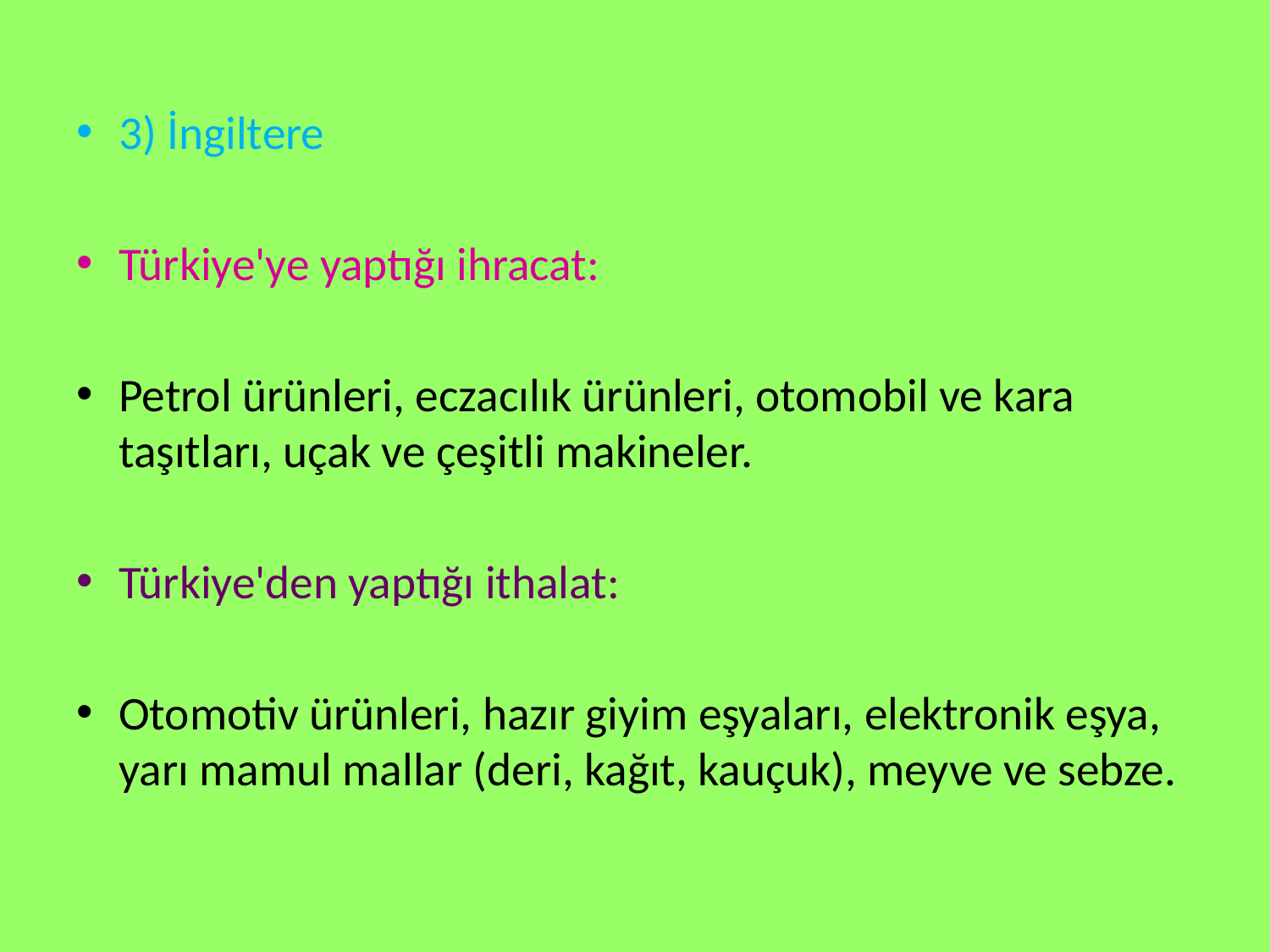

3) İngiltere

Türkiye'ye yaptığı ihracat:

Petrol ürünleri, eczacılık ürünleri, otomobil ve kara taşıtları, uçak ve çeşitli makineler.

Türkiye'den yaptığı ithalat:

Otomotiv ürünleri, hazır giyim eşyaları, elektronik eşya, yarı mamul mallar (deri, kağıt, kauçuk), meyve ve sebze.